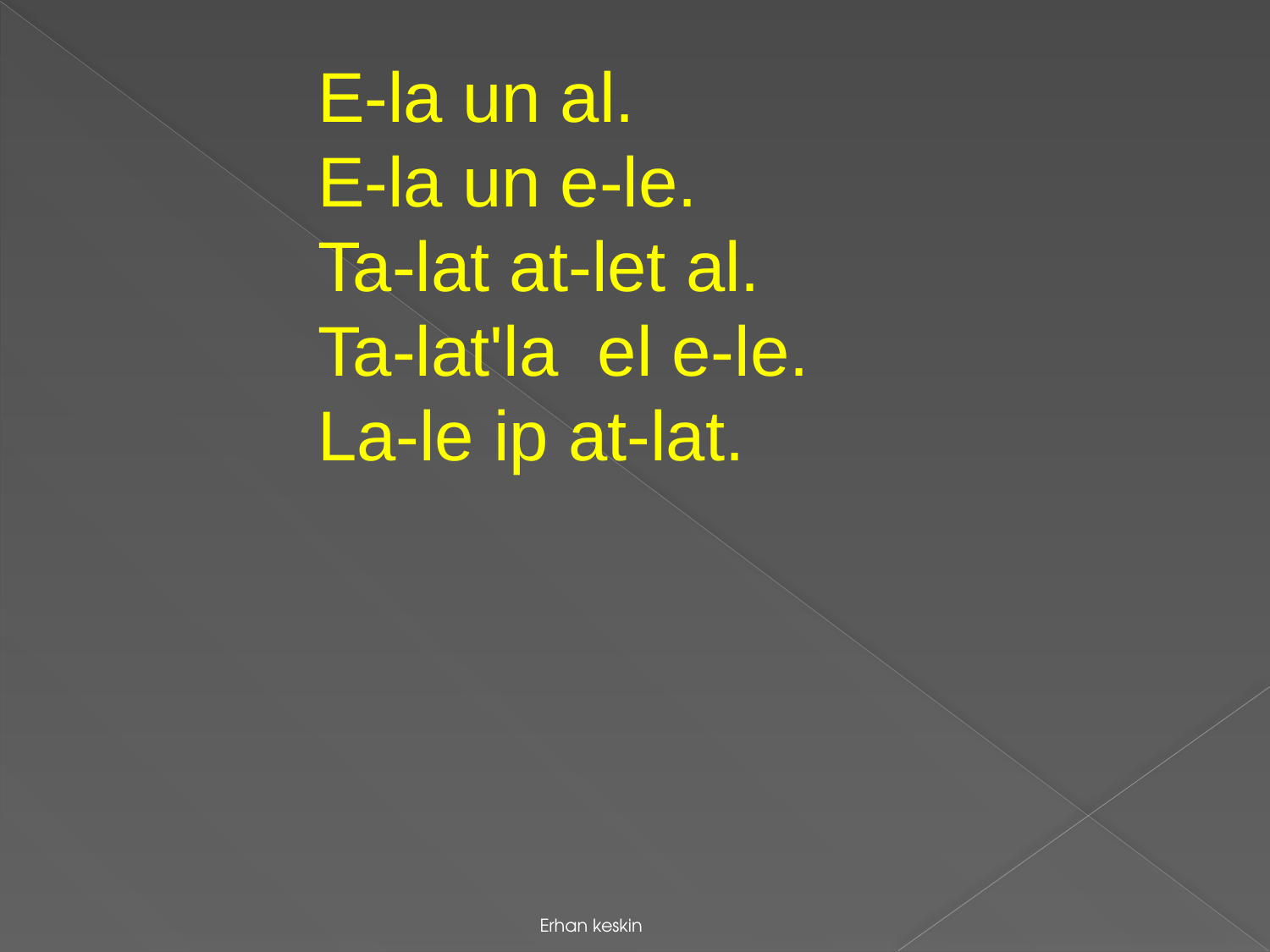

E-la un al.
E-la un e-le.
Ta-lat at-let al.
Ta-lat'la  el e-le.
La-le ip at-lat.
Erhan keskin